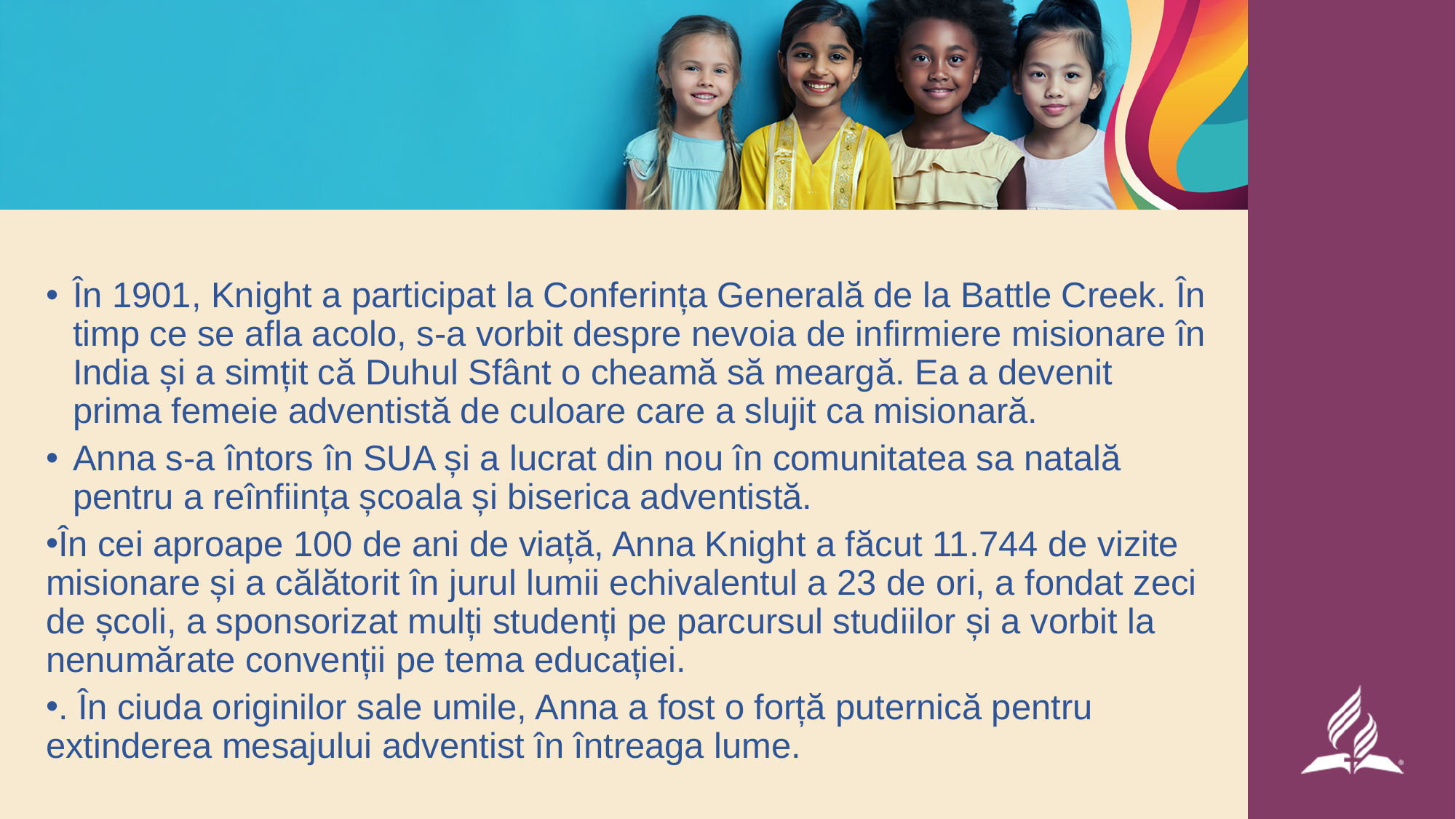

În 1901, Knight a participat la Conferința Generală de la Battle Creek. În timp ce se afla acolo, s-a vorbit despre nevoia de infirmiere misionare în India și a simțit că Duhul Sfânt o cheamă să meargă. Ea a devenit prima femeie adventistă de culoare care a slujit ca misionară.
Anna s-a întors în SUA și a lucrat din nou în comunitatea sa natală pentru a reînființa școala și biserica adventistă.
În cei aproape 100 de ani de viață, Anna Knight a făcut 11.744 de vizite misionare și a călătorit în jurul lumii echivalentul a 23 de ori, a fondat zeci de școli, a sponsorizat mulți studenți pe parcursul studiilor și a vorbit la nenumărate convenții pe tema educației.
. În ciuda originilor sale umile, Anna a fost o forță puternică pentru extinderea mesajului adventist în întreaga lume.